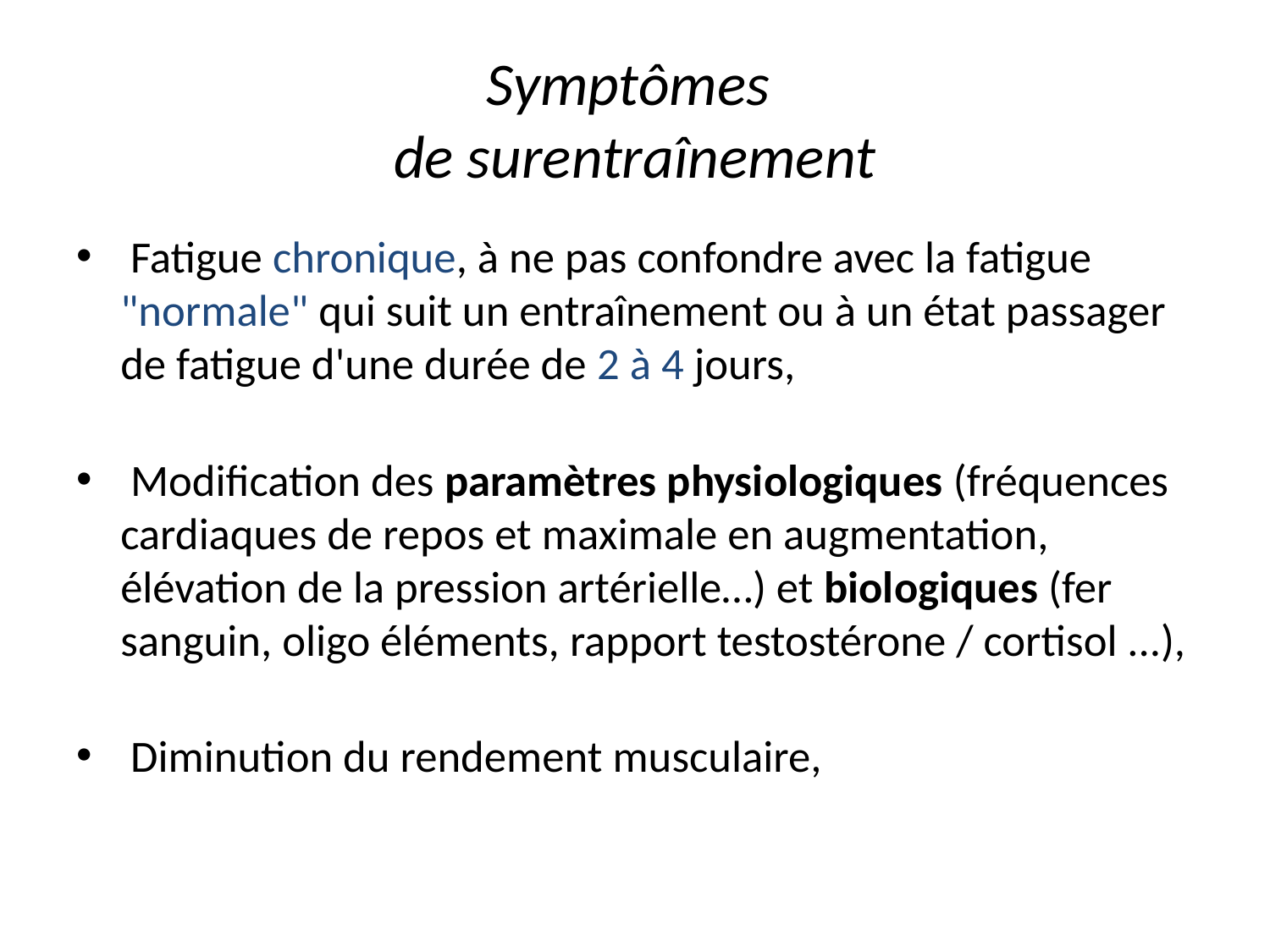

# Symptômes de surentraînement
 Fatigue chronique, à ne pas confondre avec la fatigue "normale" qui suit un entraînement ou à un état passager de fatigue d'une durée de 2 à 4 jours,
 Modification des paramètres physiologiques (fréquences cardiaques de repos et maximale en augmentation, élévation de la pression artérielle…) et biologiques (fer sanguin, oligo éléments, rapport testostérone / cortisol ...),
 Diminution du rendement musculaire,